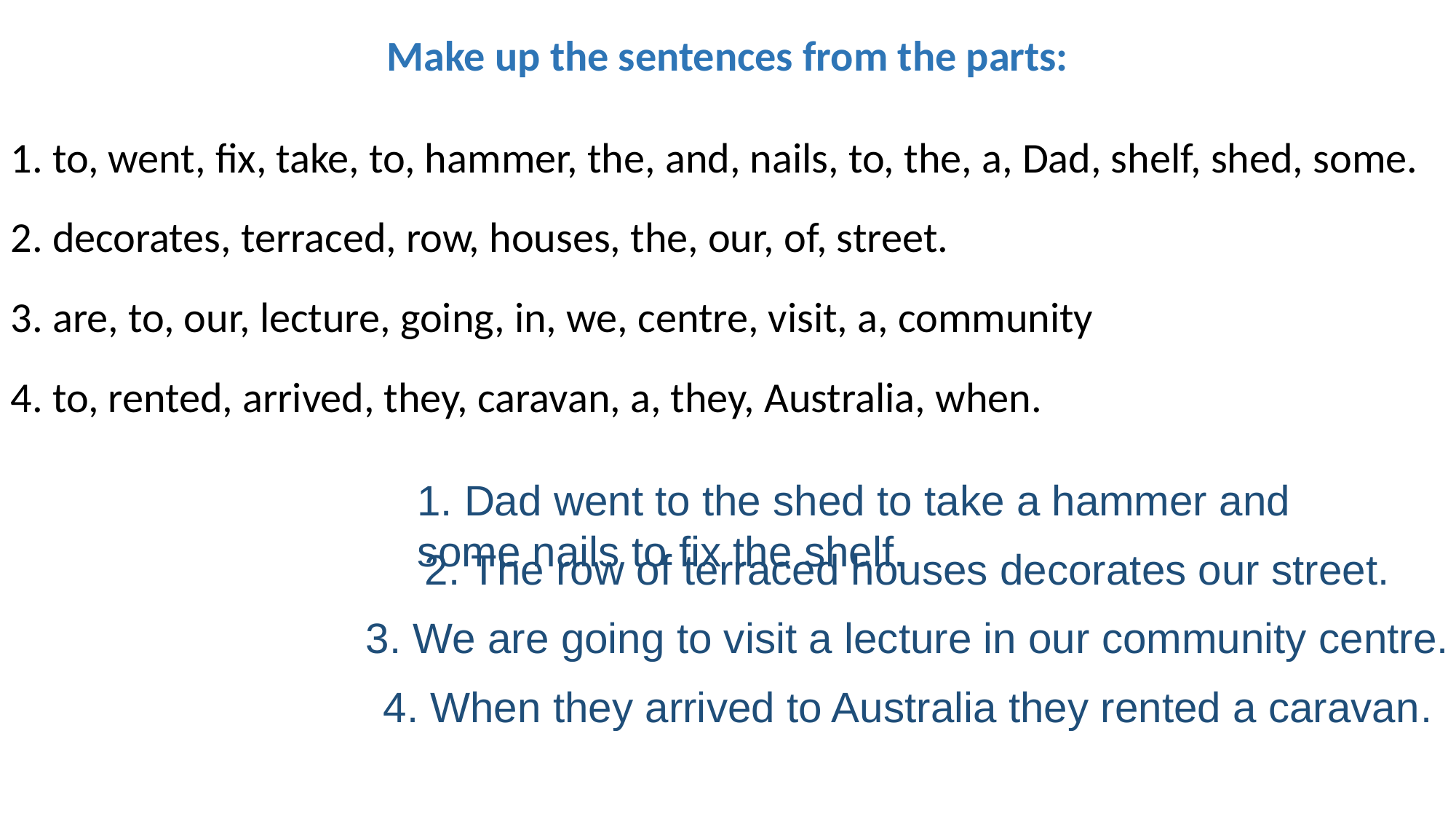

Make up the sentences from the parts:

1. to, went, fix, take, to, hammer, the, and, nails, to, the, a, Dad, shelf, shed, some.

2. decorates, terraced, row, houses, the, our, of, street.

3. are, to, our, lecture, going, in, we, centre, visit, a, community

4. to, rented, arrived, they, caravan, a, they, Australia, when.
1. Dad went to the shed to take a hammer and some nails to fix the shelf.
2. The row of terraced houses decorates our street.
3. We are going to visit a lecture in our community centre.
4. When they arrived to Australia they rented a caravan.